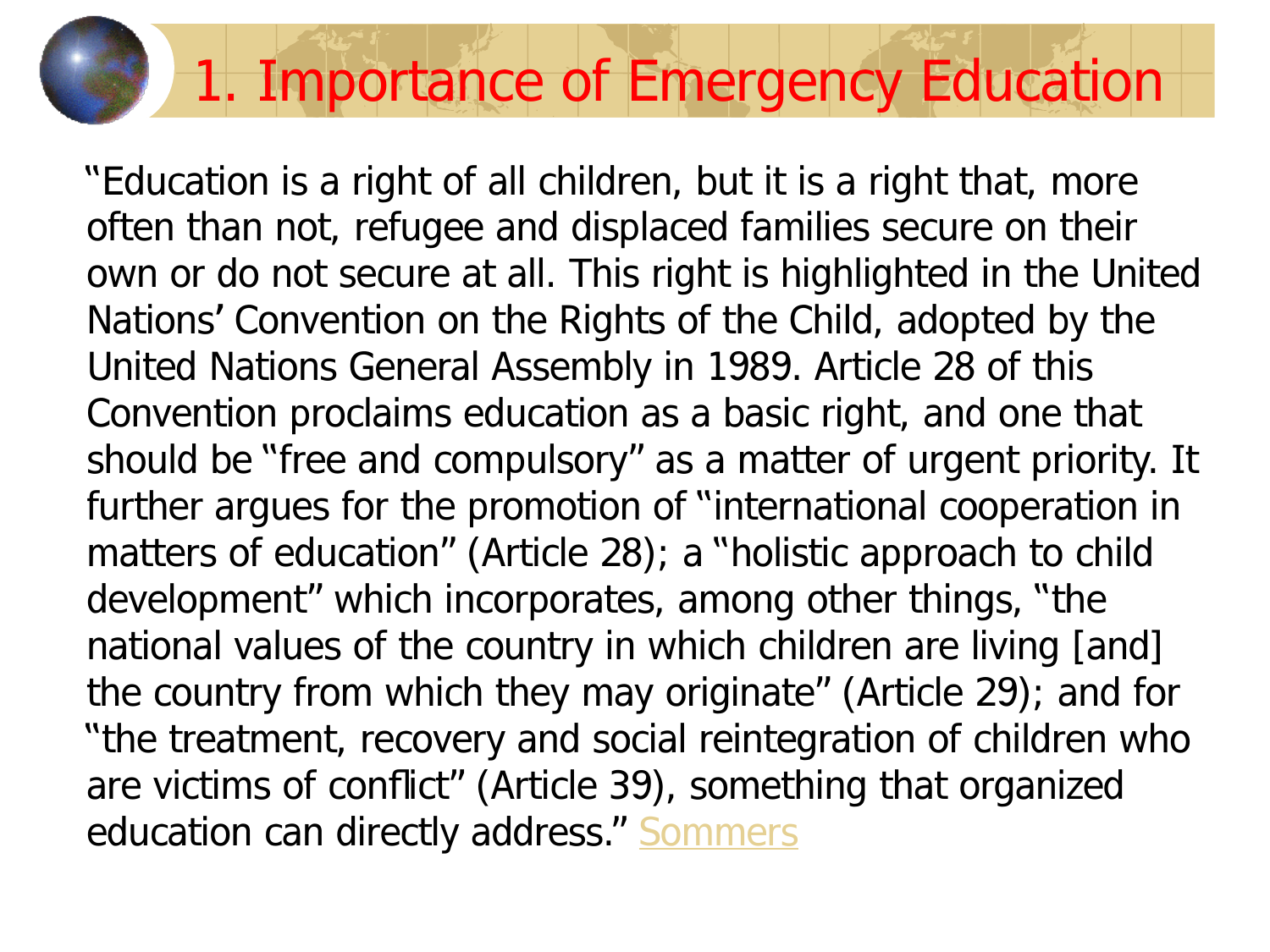

# 1. Importance of Emergency Education
“Education is a right of all children, but it is a right that, more often than not, refugee and displaced families secure on their own or do not secure at all. This right is highlighted in the United Nations’ Convention on the Rights of the Child, adopted by the United Nations General Assembly in 1989. Article 28 of this Convention proclaims education as a basic right, and one that should be “free and compulsory” as a matter of urgent priority. It further argues for the promotion of “international cooperation in matters of education” (Article 28); a “holistic approach to child development” which incorporates, among other things, “the national values of the country in which children are living [and] the country from which they may originate” (Article 29); and for “the treatment, recovery and social reintegration of children who are victims of conflict” (Article 39), something that organized education can directly address.” Sommers